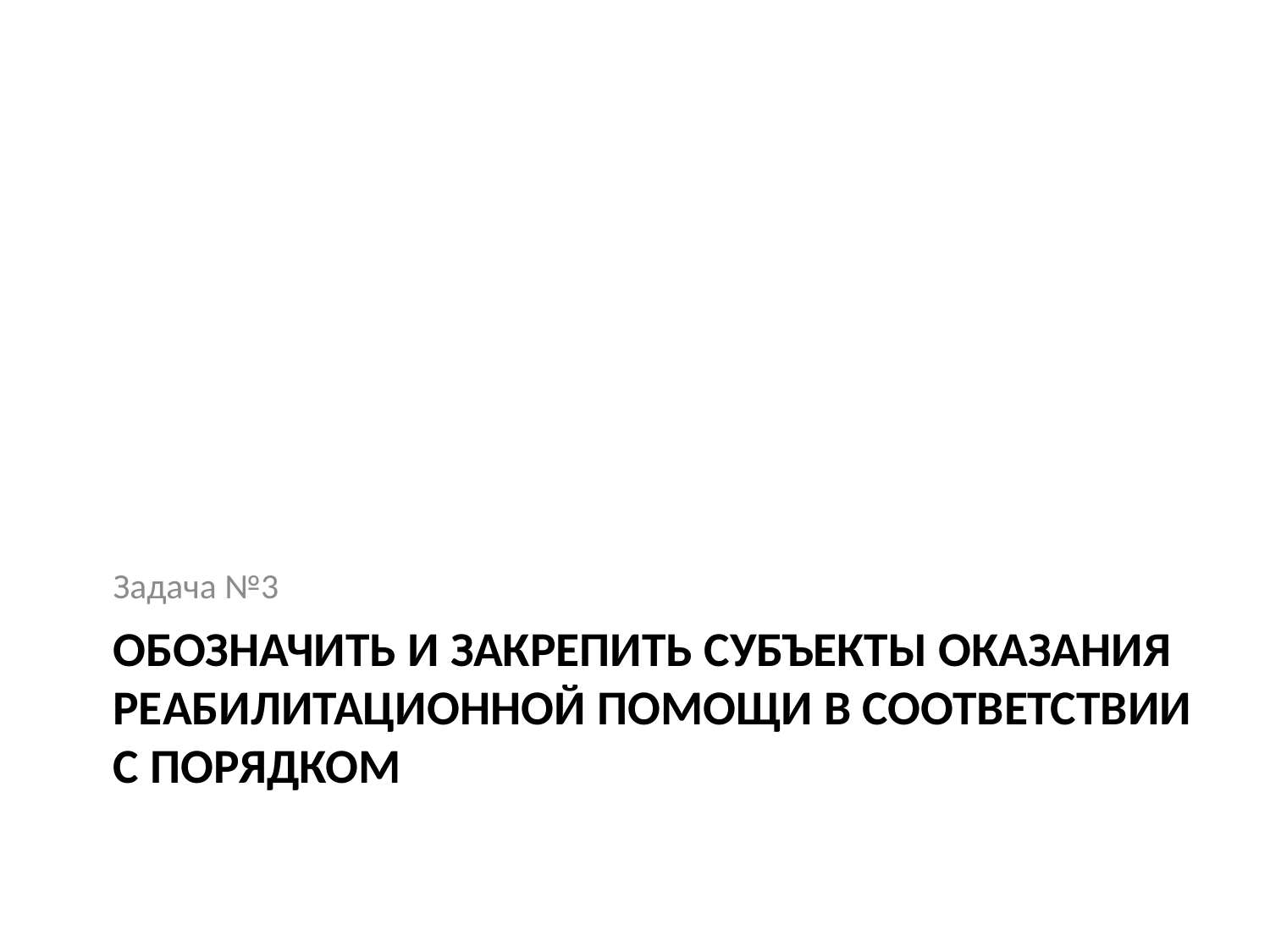

Задача №3
# Обозначить и закрепить субъекты оказания реабилитационной помощи в соответствии с Порядком